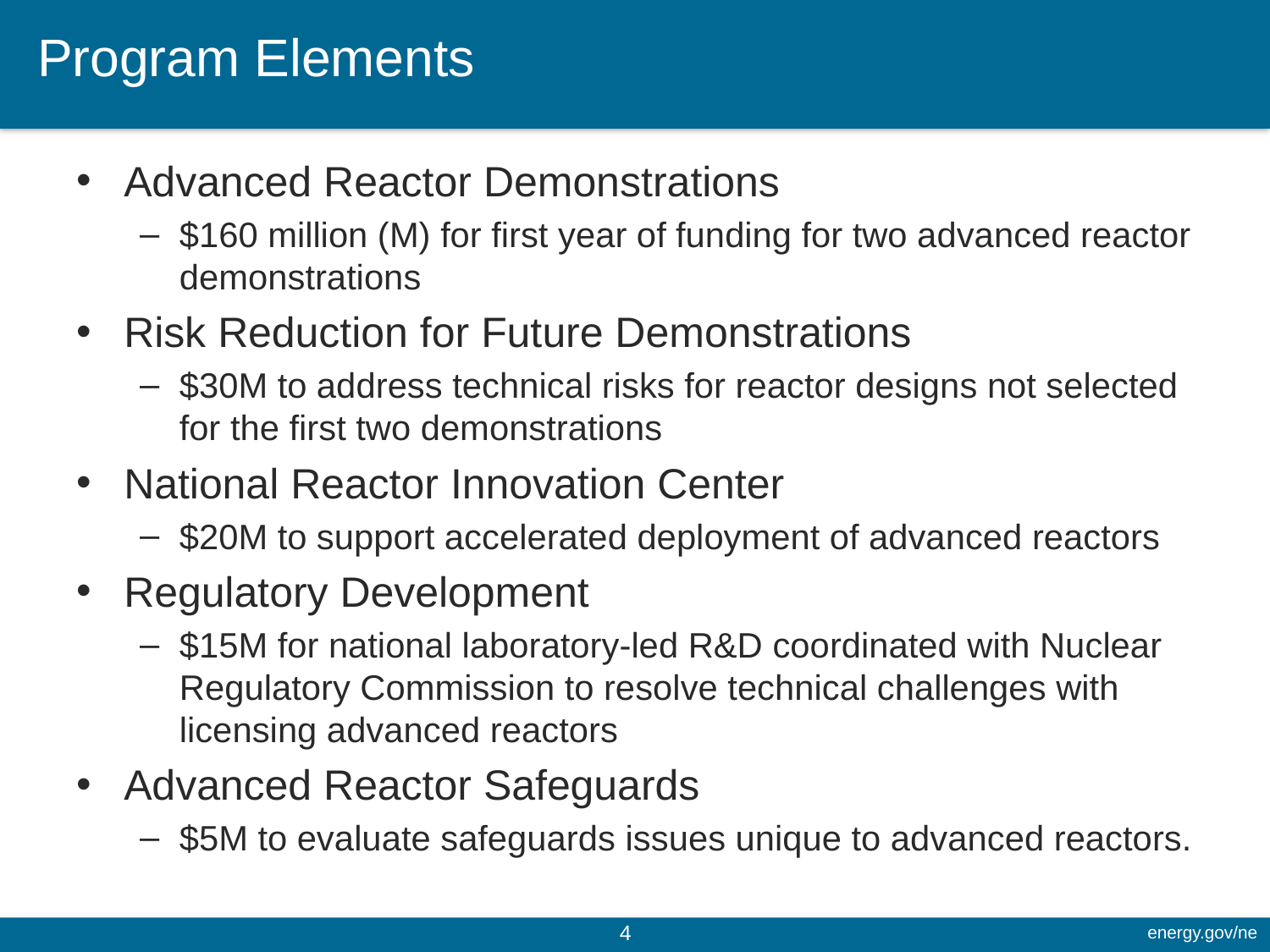

# Program Elements
Advanced Reactor Demonstrations
$160 million (M) for first year of funding for two advanced reactor demonstrations
Risk Reduction for Future Demonstrations
$30M to address technical risks for reactor designs not selected for the first two demonstrations
National Reactor Innovation Center
$20M to support accelerated deployment of advanced reactors
Regulatory Development
$15M for national laboratory-led R&D coordinated with Nuclear Regulatory Commission to resolve technical challenges with licensing advanced reactors
Advanced Reactor Safeguards
$5M to evaluate safeguards issues unique to advanced reactors.